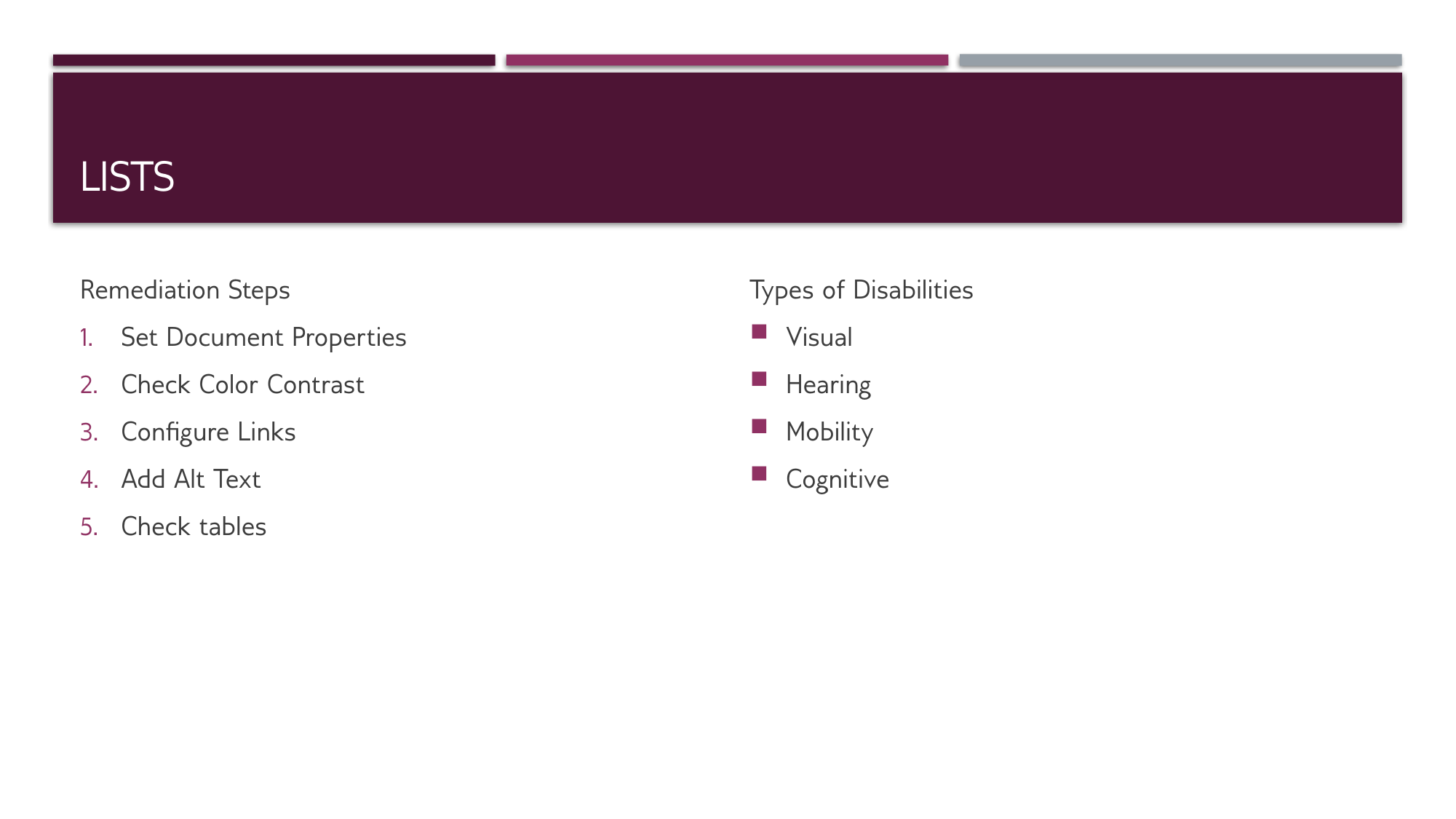

# Lists
Remediation Steps
Set Document Properties
Check Color Contrast
Configure Links
Add Alt Text
Check tables
Types of Disabilities
Visual
Hearing
Mobility
Cognitive